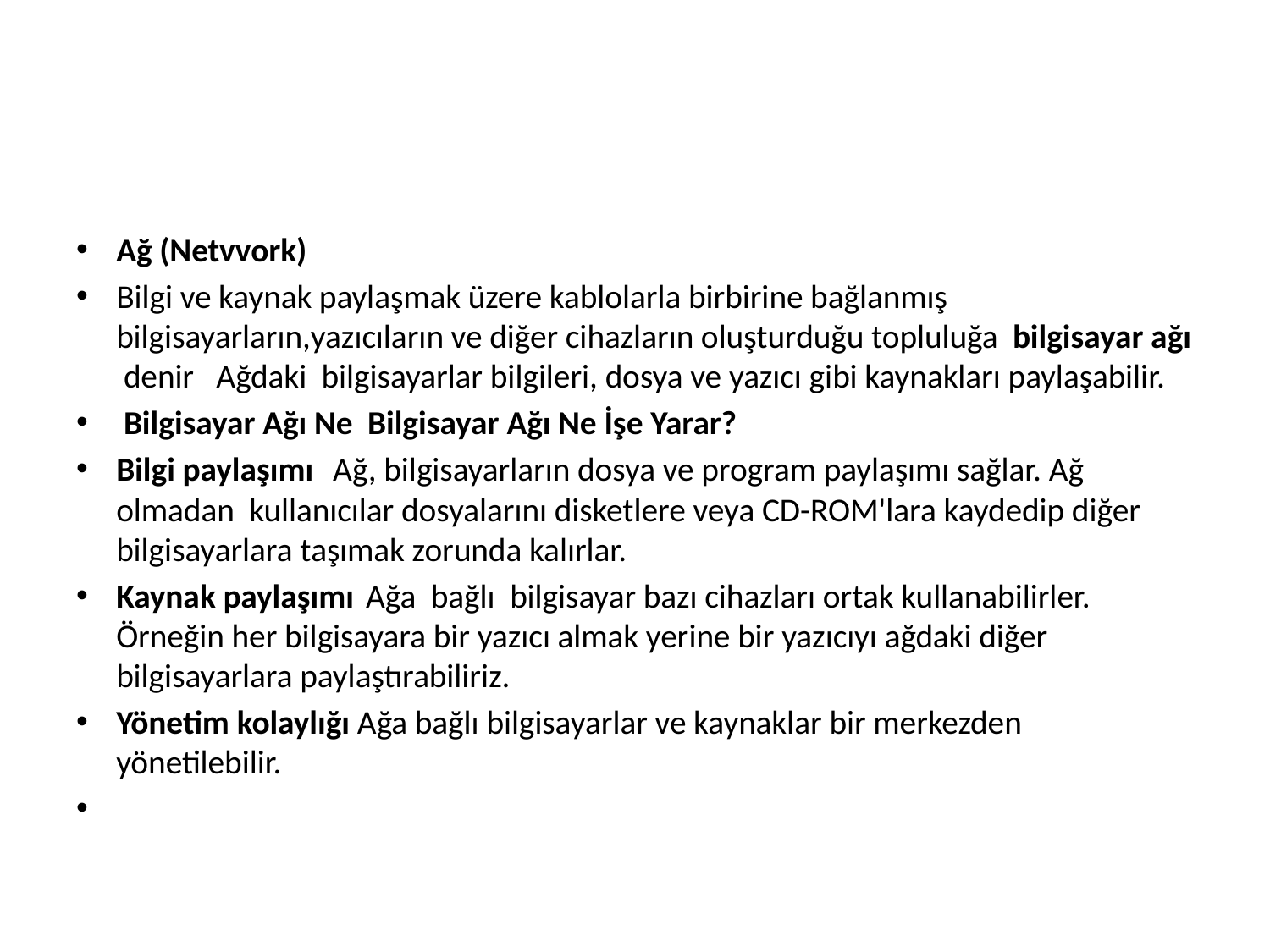

#
Ağ (Netvvork)
Bilgi ve kaynak paylaşmak üzere kablolarla birbirine bağlanmış bilgisayarların,yazıcıların ve diğer cihazların oluşturduğu topluluğa  bilgisayar ağı  denir   Ağdaki  bilgisayarlar bilgileri, dosya ve yazıcı gibi kaynakları paylaşabilir.
 Bilgisayar Ağı Ne  Bilgisayar Ağı Ne İşe Yarar?
Bilgi paylaşımı   Ağ, bilgisayarların dosya ve program paylaşımı sağlar. Ağ olmadan  kullanıcılar dosyalarını disketlere veya CD-ROM'lara kaydedip diğer bilgisayarlara taşımak zorunda kalırlar.
Kaynak paylaşımı  Ağa  bağlı  bilgisayar bazı cihazları ortak kullanabilirler. Örneğin her bilgisayara bir yazıcı almak yerine bir yazıcıyı ağdaki diğer bilgisayarlara paylaştırabiliriz.
Yönetim kolaylığı Ağa bağlı bilgisayarlar ve kaynaklar bir merkezden yönetilebilir.